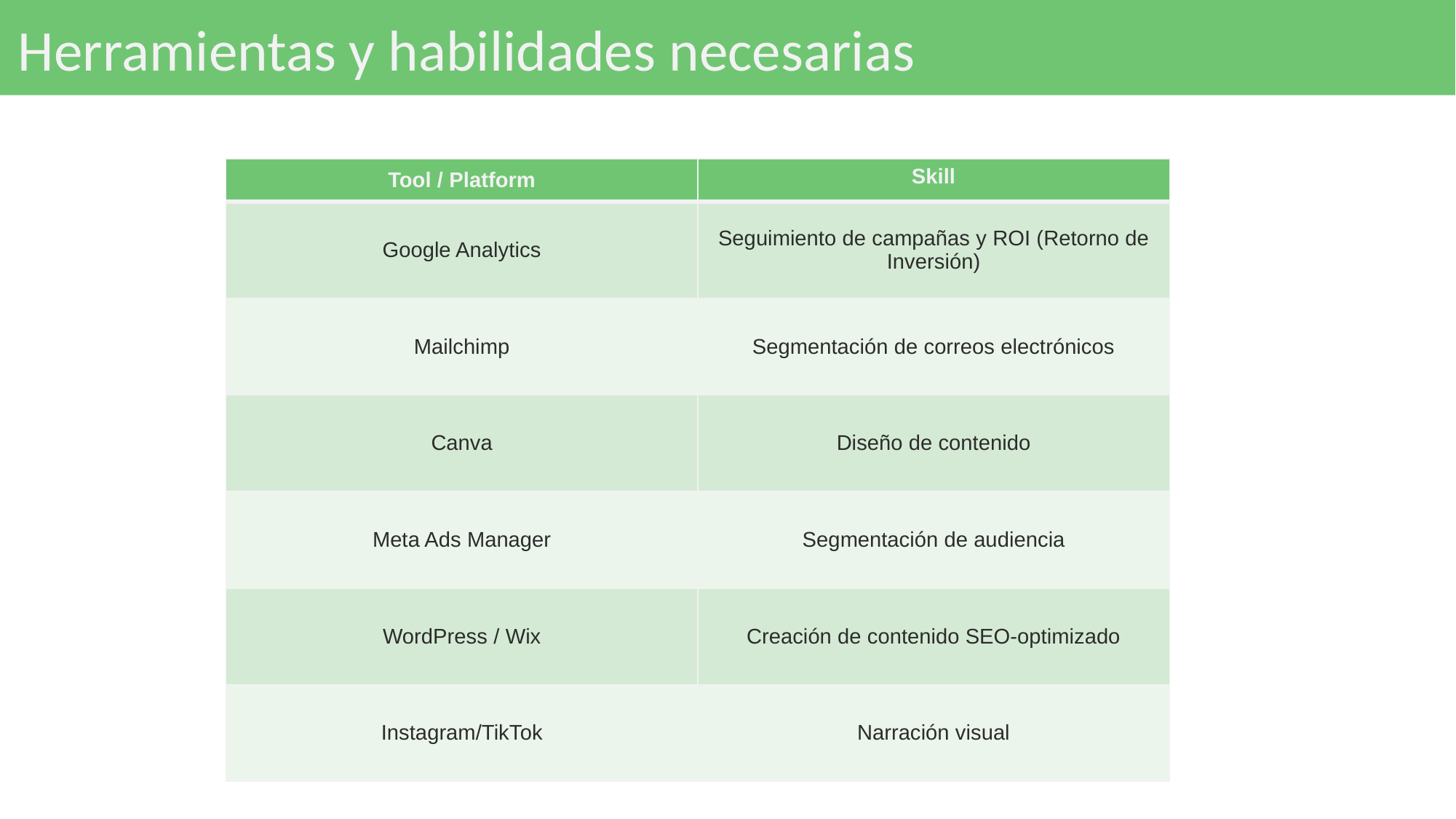

# Herramientas y habilidades necesarias
| Tool / Platform | Skill |
| --- | --- |
| Google Analytics | Seguimiento de campañas y ROI (Retorno de Inversión) |
| Mailchimp | Segmentación de correos electrónicos |
| Canva | Diseño de contenido |
| Meta Ads Manager | Segmentación de audiencia |
| WordPress / Wix | Creación de contenido SEO-optimizado |
| Instagram/TikTok | Narración visual |